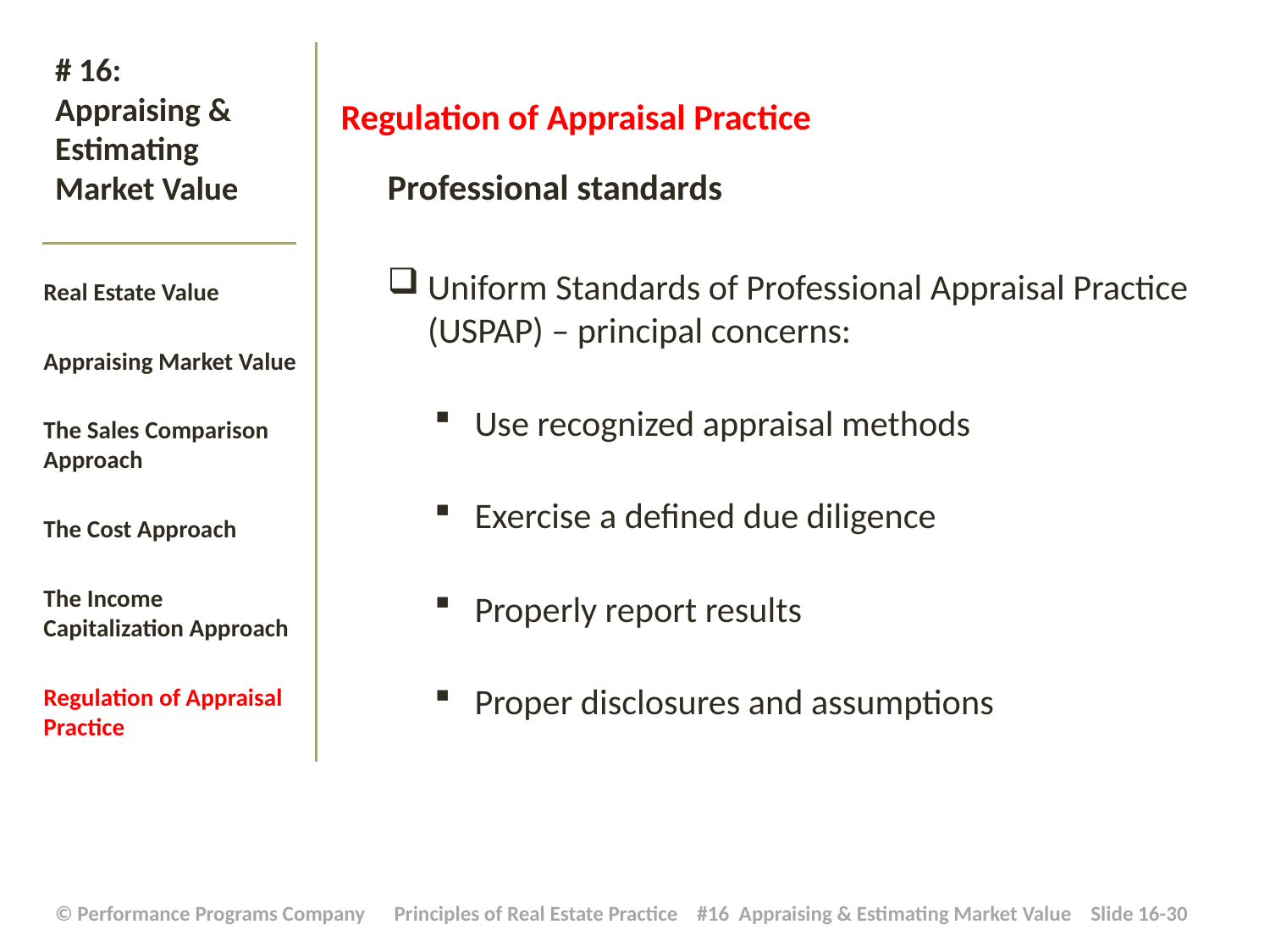

Regulation of Appraisal Practice

Professional standards

Uniform Standards of Professional Appraisal Practice (USPAP) – principal concerns:
Use recognized appraisal methods
Exercise a defined due diligence
Properly report results
Proper disclosures and assumptions

# # 16: Appraising & Estimating Market Value

Real Estate Value

Appraising Market Value

The Sales Comparison Approach

The Cost Approach

The Income Capitalization Approach

Regulation of Appraisal Practice

| © Performance Programs Company Principles of Real Estate Practice #16 Appraising & Estimating Market Value Slide 16-30 |
| --- |